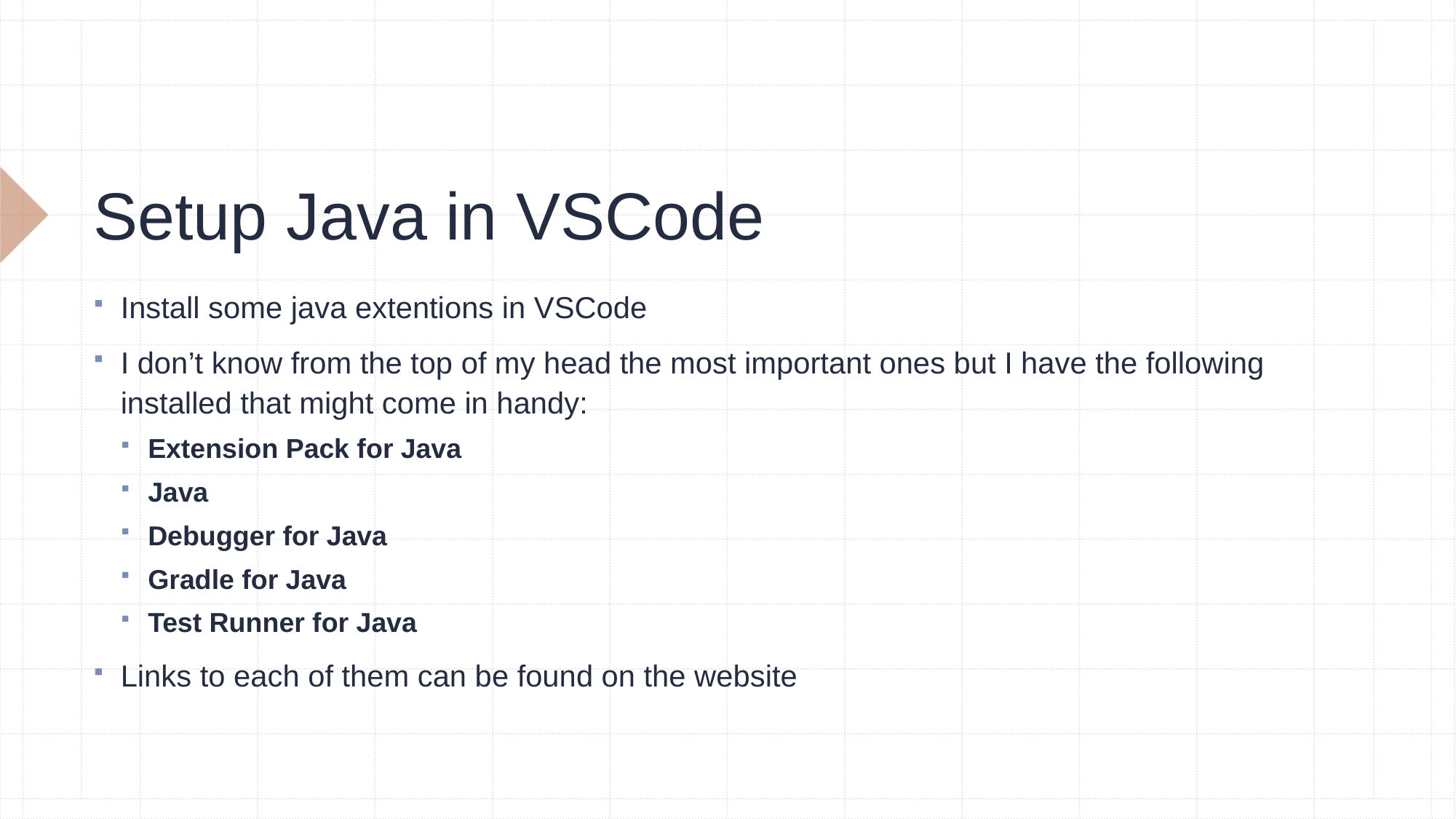

# Setup Java in VSCode
Install some java extentions in VSCode
I don’t know from the top of my head the most important ones but I have the following installed that might come in handy:
Extension Pack for Java
Java
Debugger for Java
Gradle for Java
Test Runner for Java
Links to each of them can be found on the website